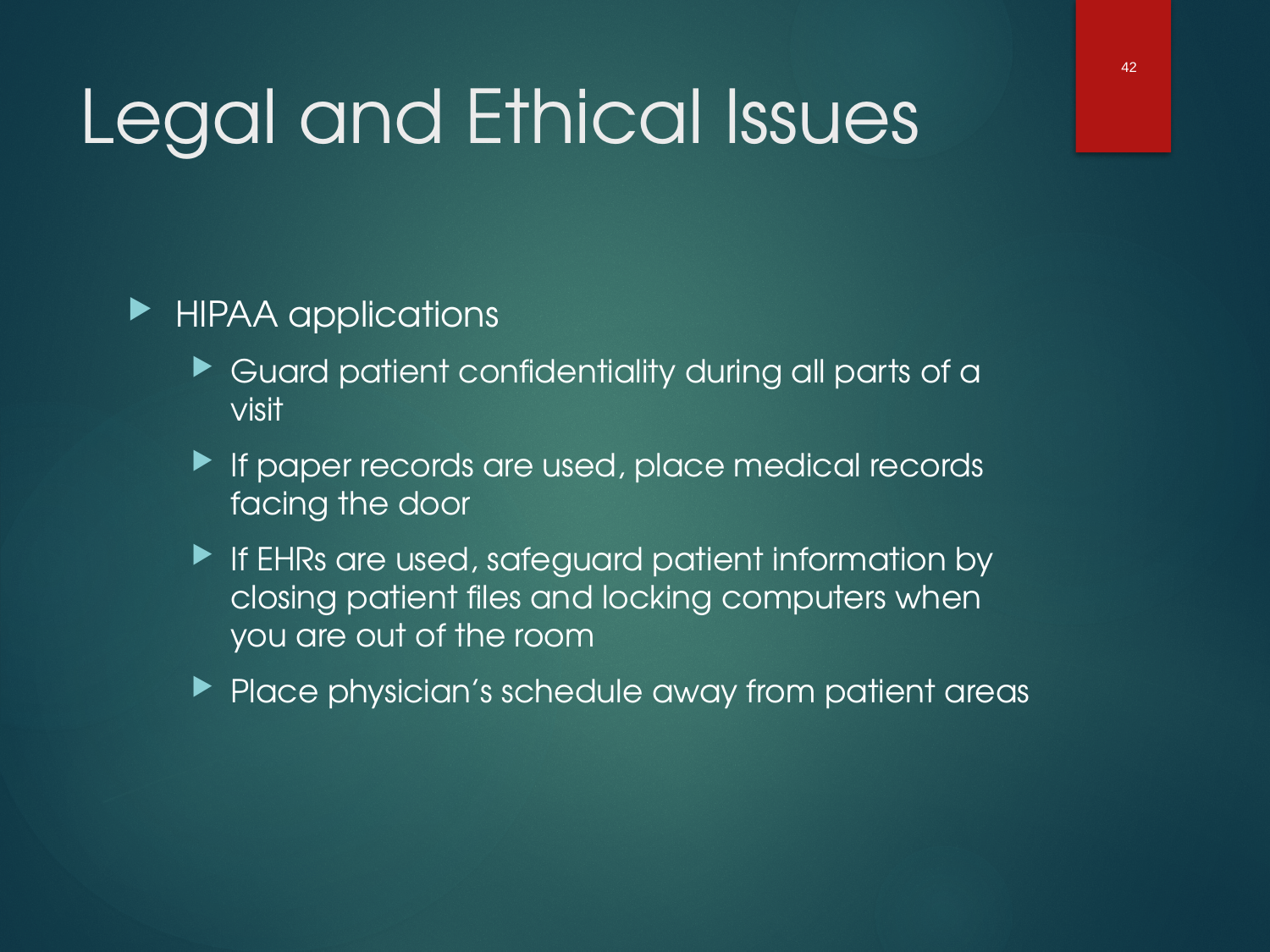

42

# Legal and Ethical Issues
HIPAA applications
Guard patient confidentiality during all parts of a visit
If paper records are used, place medical records facing the door
If EHRs are used, safeguard patient information by closing patient files and locking computers when you are out of the room
Place physician’s schedule away from patient areas